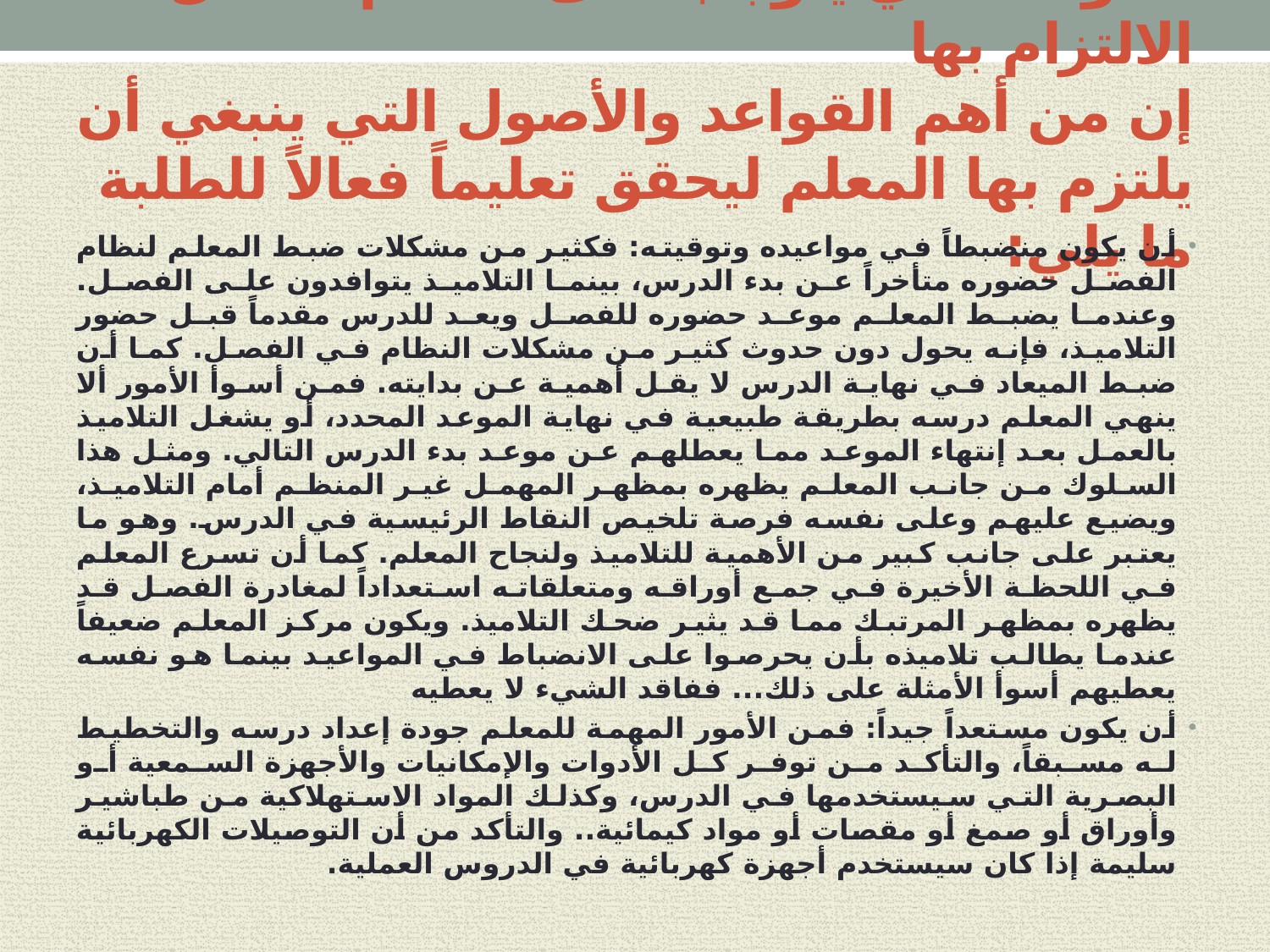

# القواعد التي يتوجب على المعلم الفعّال الالتزام بها إن من أهم القواعد والأصول التي ينبغي أن يلتزم بها المعلم ليحقق تعليماً فعالاً للطلبة ما يلي:
أن يكون منضبطاً في مواعيده وتوقيته: فكثير من مشكلات ضبط المعلم لنظام الفصل حضوره متأخراً عن بدء الدرس، بينما التلاميذ يتوافدون على الفصل. وعندما يضبط المعلم موعد حضوره للفصل ويعد للدرس مقدماً قبل حضور التلاميذ، فإنه يحول دون حدوث كثير من مشكلات النظام في الفصل. كما أن ضبط الميعاد في نهاية الدرس لا يقل أهمية عن بدايته. فمن أسوأ الأمور ألا ينهي المعلم درسه بطريقة طبيعية في نهاية الموعد المحدد، أو يشغل التلاميذ بالعمل بعد إنتهاء الموعد مما يعطلهم عن موعد بدء الدرس التالي. ومثل هذا السلوك من جانب المعلم يظهره بمظهر المهمل غير المنظم أمام التلاميذ، ويضيع عليهم وعلى نفسه فرصة تلخيص النقاط الرئيسية في الدرس. وهو ما يعتبر على جانب كبير من الأهمية للتلاميذ ولنجاح المعلم. كما أن تسرع المعلم في اللحظة الأخيرة في جمع أوراقه ومتعلقاته استعداداً لمغادرة الفصل قد يظهره بمظهر المرتبك مما قد يثير ضحك التلاميذ. ويكون مركز المعلم ضعيفاً عندما يطالب تلاميذه بأن يحرصوا على الانضباط في المواعيد بينما هو نفسه يعطيهم أسوأ الأمثلة على ذلك... ففاقد الشيء لا يعطيه
أن يكون مستعداً جيداً: فمن الأمور المهمة للمعلم جودة إعداد درسه والتخطيط له مسبقاً، والتأكد من توفر كل الأدوات والإمكانيات والأجهزة السمعية أو البصرية التي سيستخدمها في الدرس، وكذلك المواد الاستهلاكية من طباشير وأوراق أو صمغ أو مقصات أو مواد كيمائية.. والتأكد من أن التوصيلات الكهربائية سليمة إذا كان سيستخدم أجهزة كهربائية في الدروس العملية.